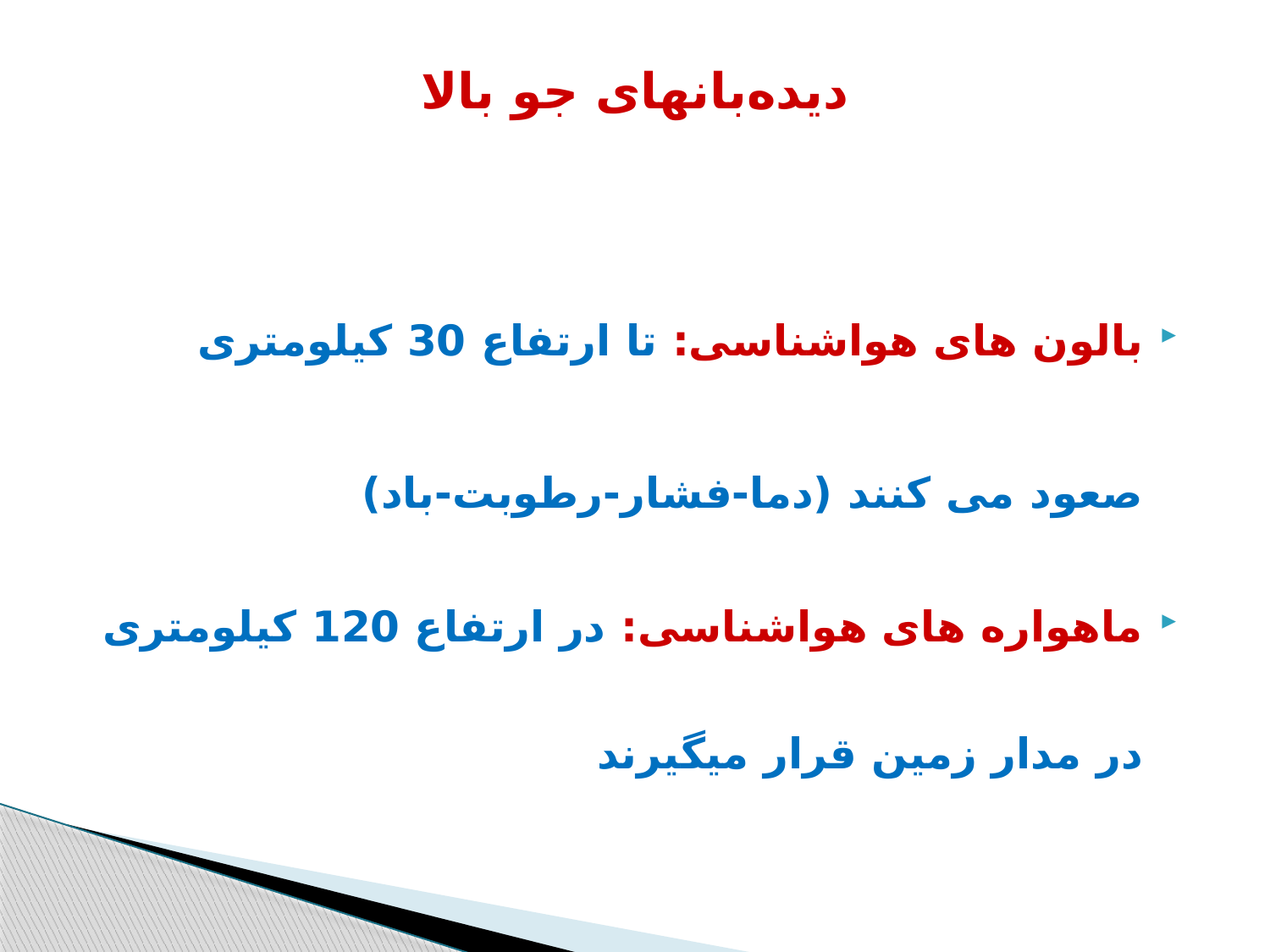

# دیده‌بانهای جو بالا
بالون های هواشناسی: تا ارتفاع 30 کیلومتری صعود می کنند (دما-فشار-رطوبت-باد)
ماهواره های هواشناسی: در ارتفاع 120 کیلومتری در مدار زمین قرار میگیرند